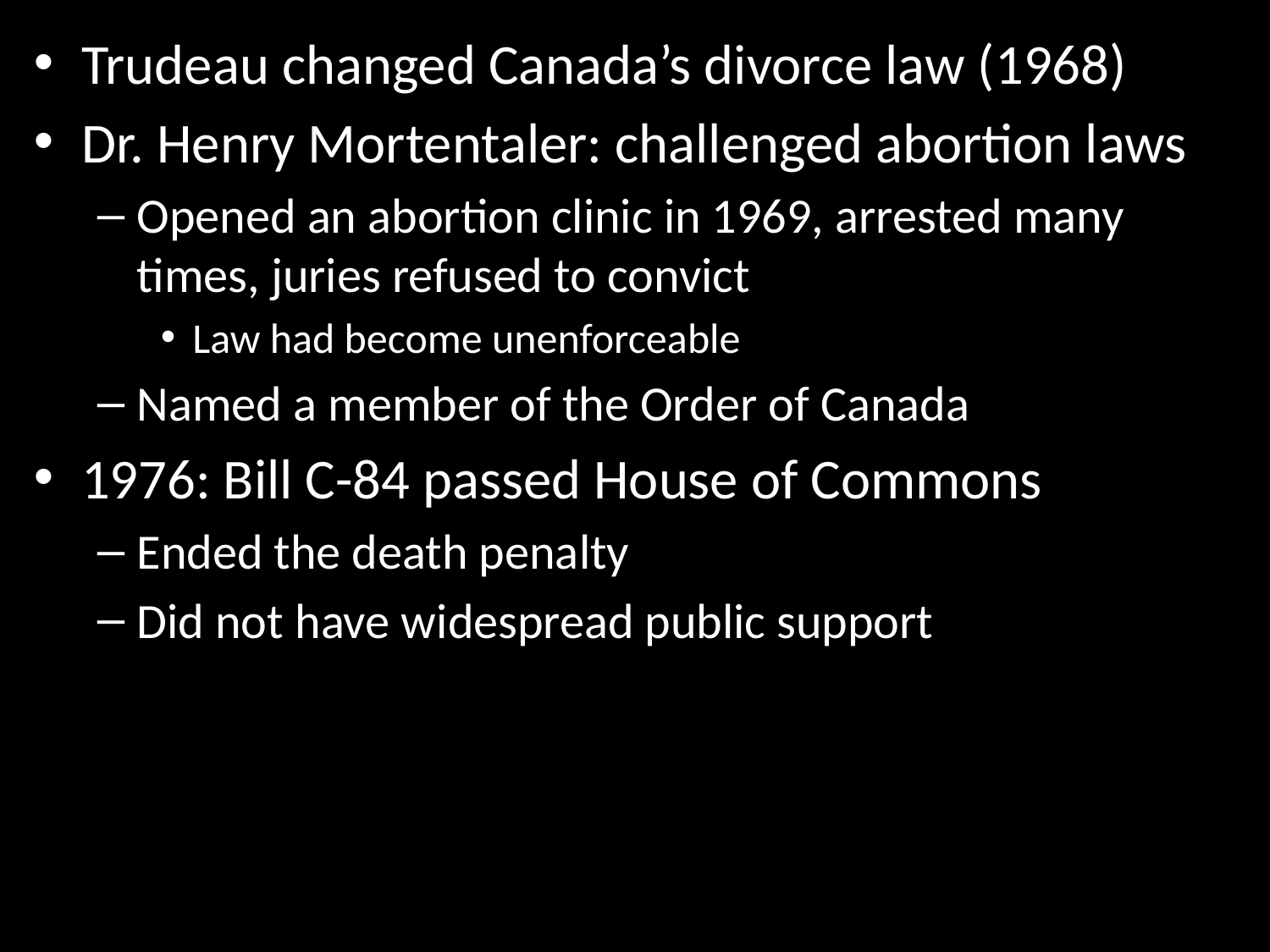

Trudeau changed Canada’s divorce law (1968)
Dr. Henry Mortentaler: challenged abortion laws
Opened an abortion clinic in 1969, arrested many times, juries refused to convict
Law had become unenforceable
Named a member of the Order of Canada
1976: Bill C-84 passed House of Commons
Ended the death penalty
Did not have widespread public support